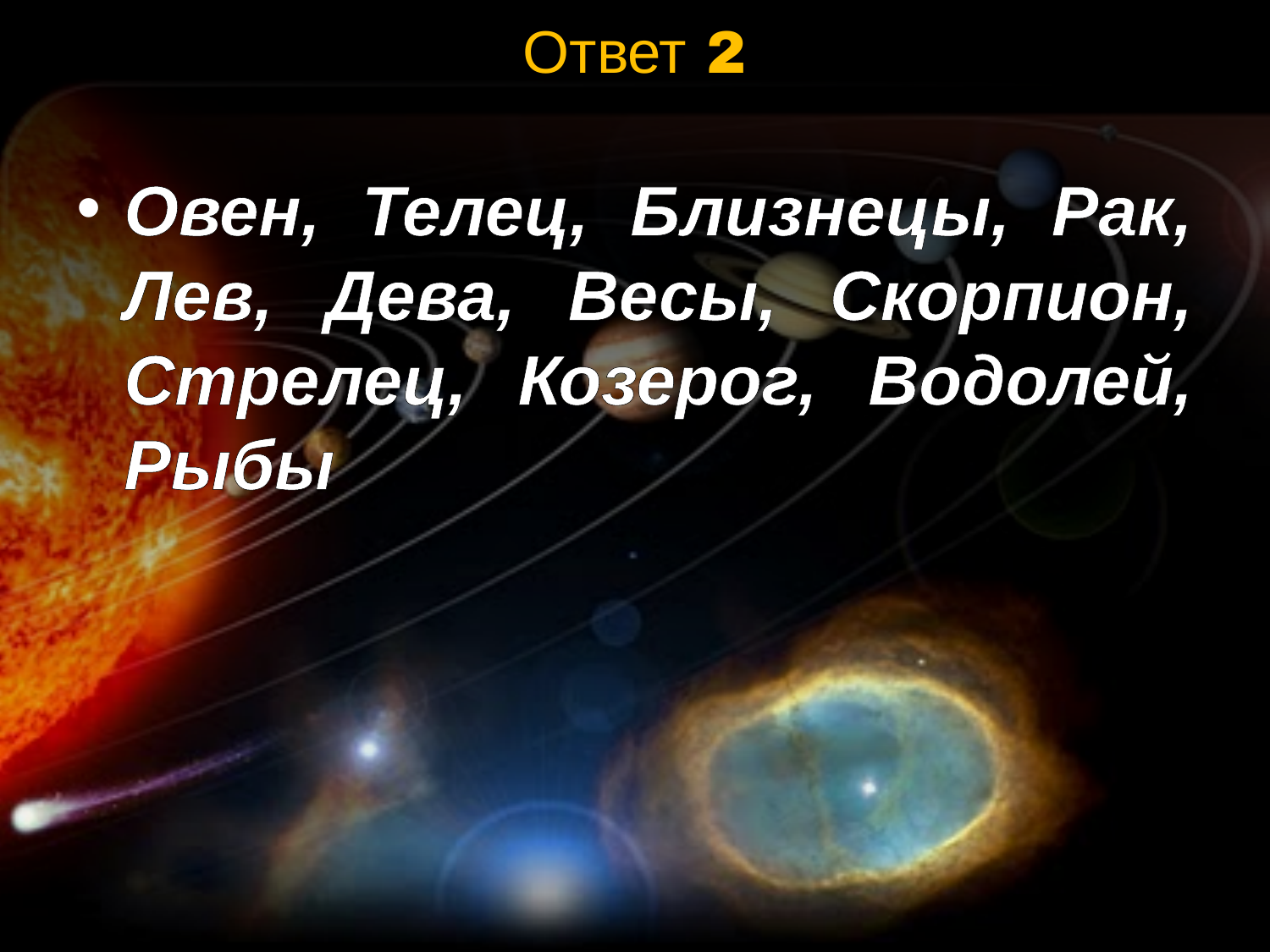

# Ответ 2
Овен, Телец, Близнецы, Рак, Лев, Дева, Весы, Скорпион, Стрелец, Козерог, Водолей, Рыбы